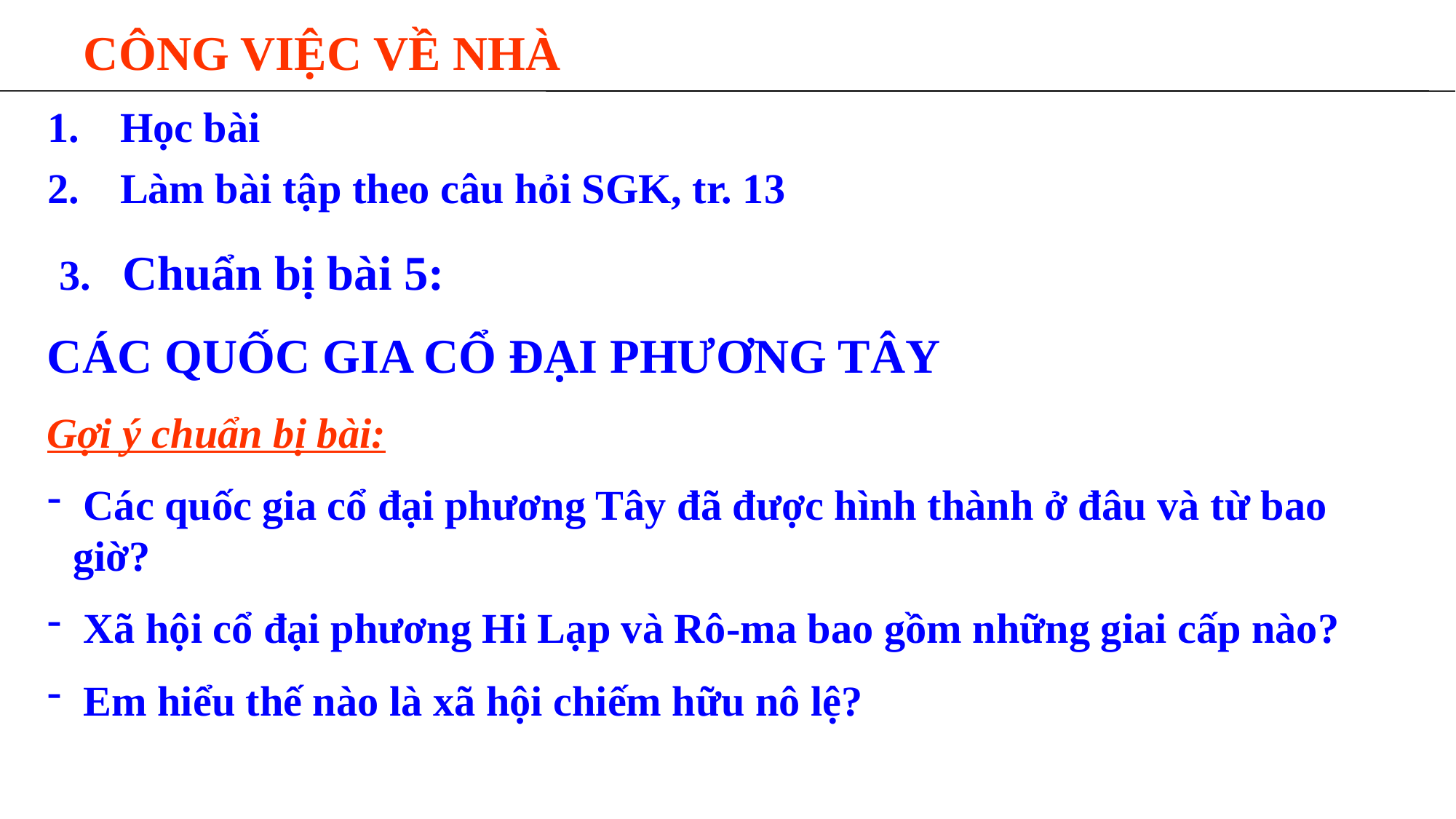

# CÔNG VIỆC VỀ NHÀ

Học bài
Làm bài tập theo câu hỏi SGK, tr. 13
 3.   Chuẩn bị bài 5:
CÁC QUỐC GIA CỔ ĐẠI PHƯƠNG TÂY
Gợi ý chuẩn bị bài:
 Các quốc gia cổ đại phương Tây đã được hình thành ở đâu và từ bao giờ?
 Xã hội cổ đại phương Hi Lạp và Rô-ma bao gồm những giai cấp nào?
 Em hiểu thế nào là xã hội chiếm hữu nô lệ?